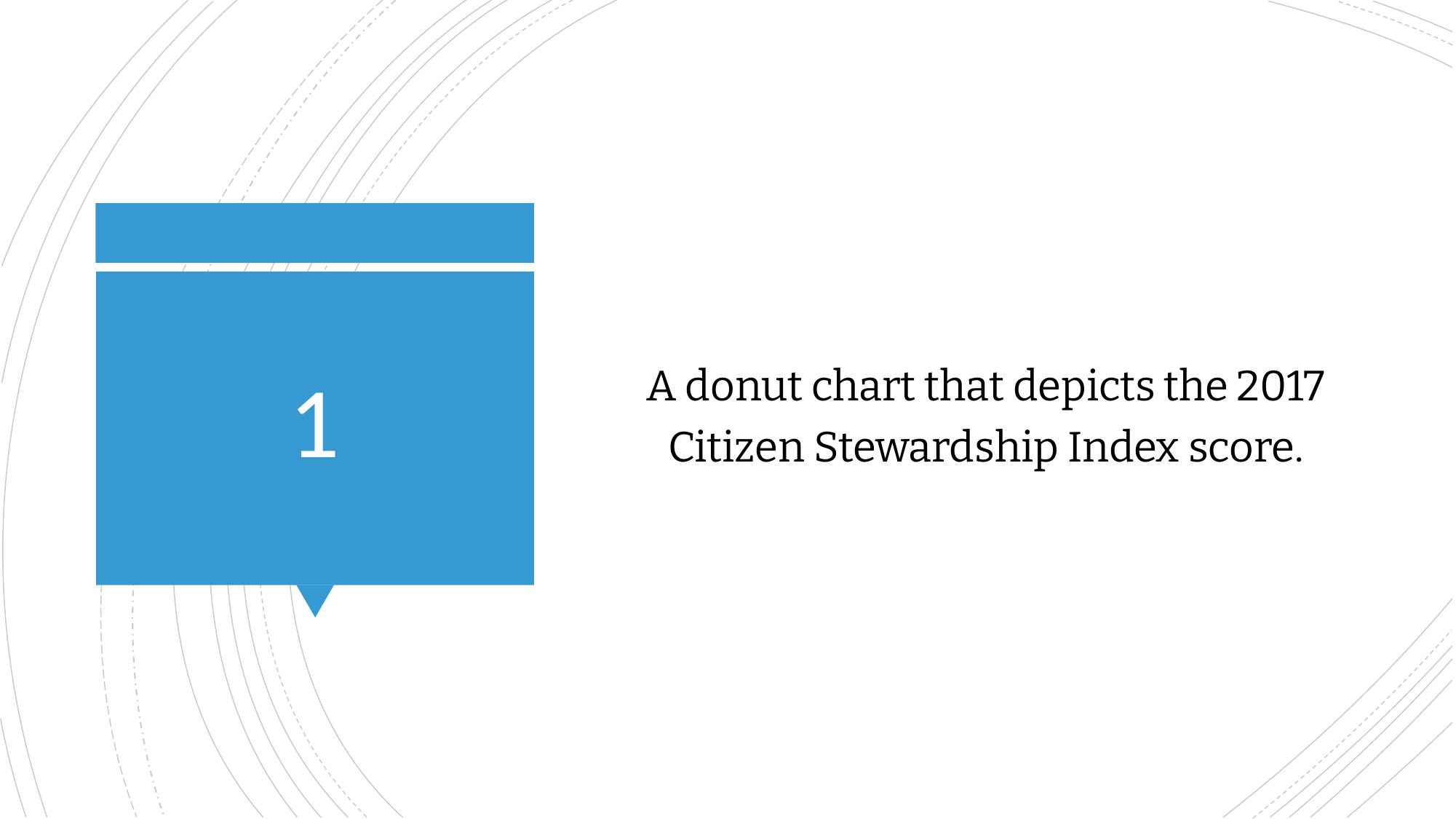

A donut chart that depicts the 2017 Citizen Stewardship Index score.
# 1